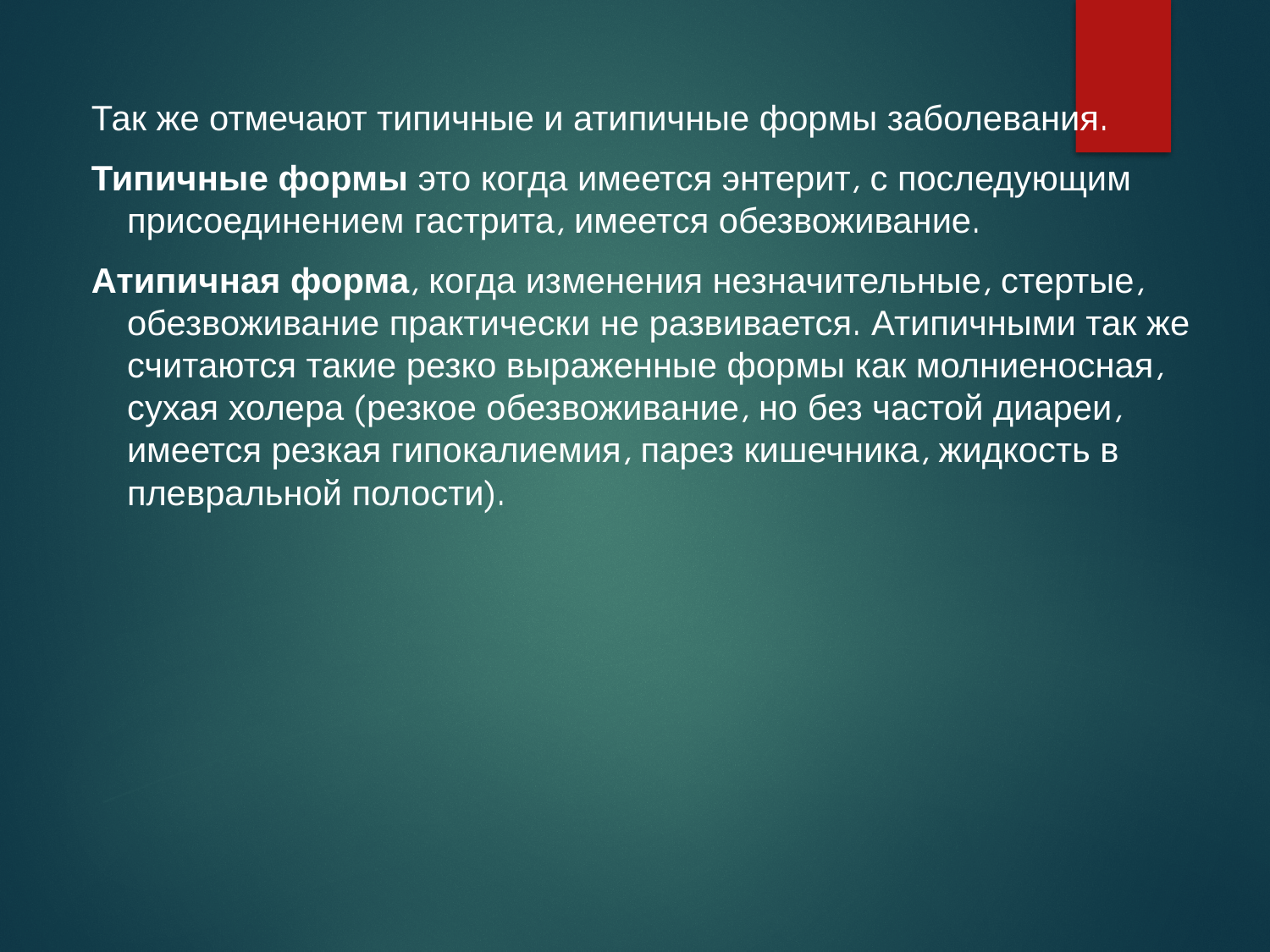

Так же отмечают типичные и атипичные формы заболевания.
Типичные формы это когда имеется энтерит, с последующим присоединением гастрита, имеется обезвоживание.
Атипичная форма, когда изменения незначительные, стертые, обезвоживание практически не развивается. Атипичными так же считаются такие резко выраженные формы как молниеносная, сухая холера (резкое обезвоживание, но без частой диареи, имеется резкая гипокалиемия, парез кишечника, жидкость в плевральной полости).